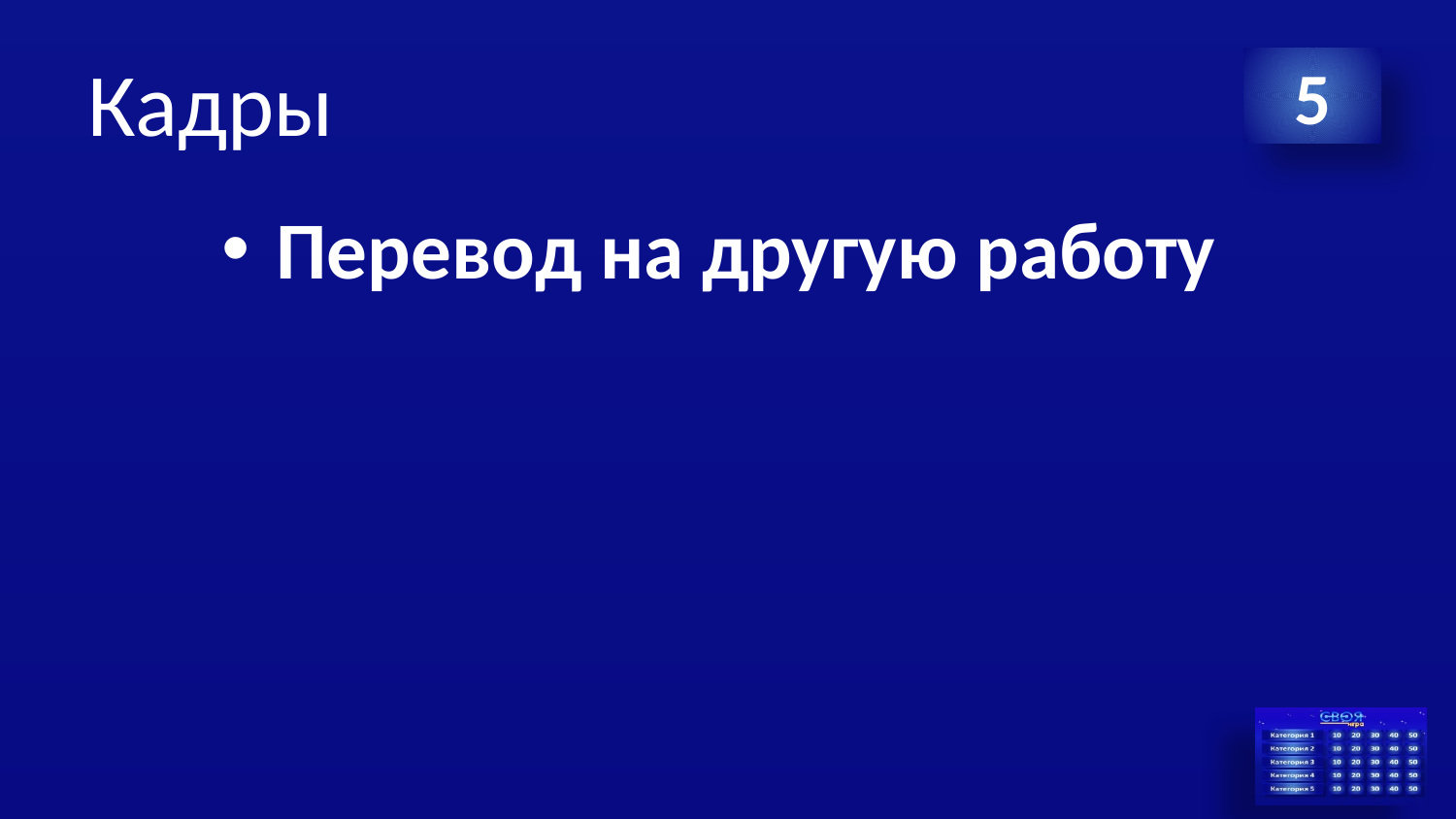

# Кадры
5
Перевод на другую работу